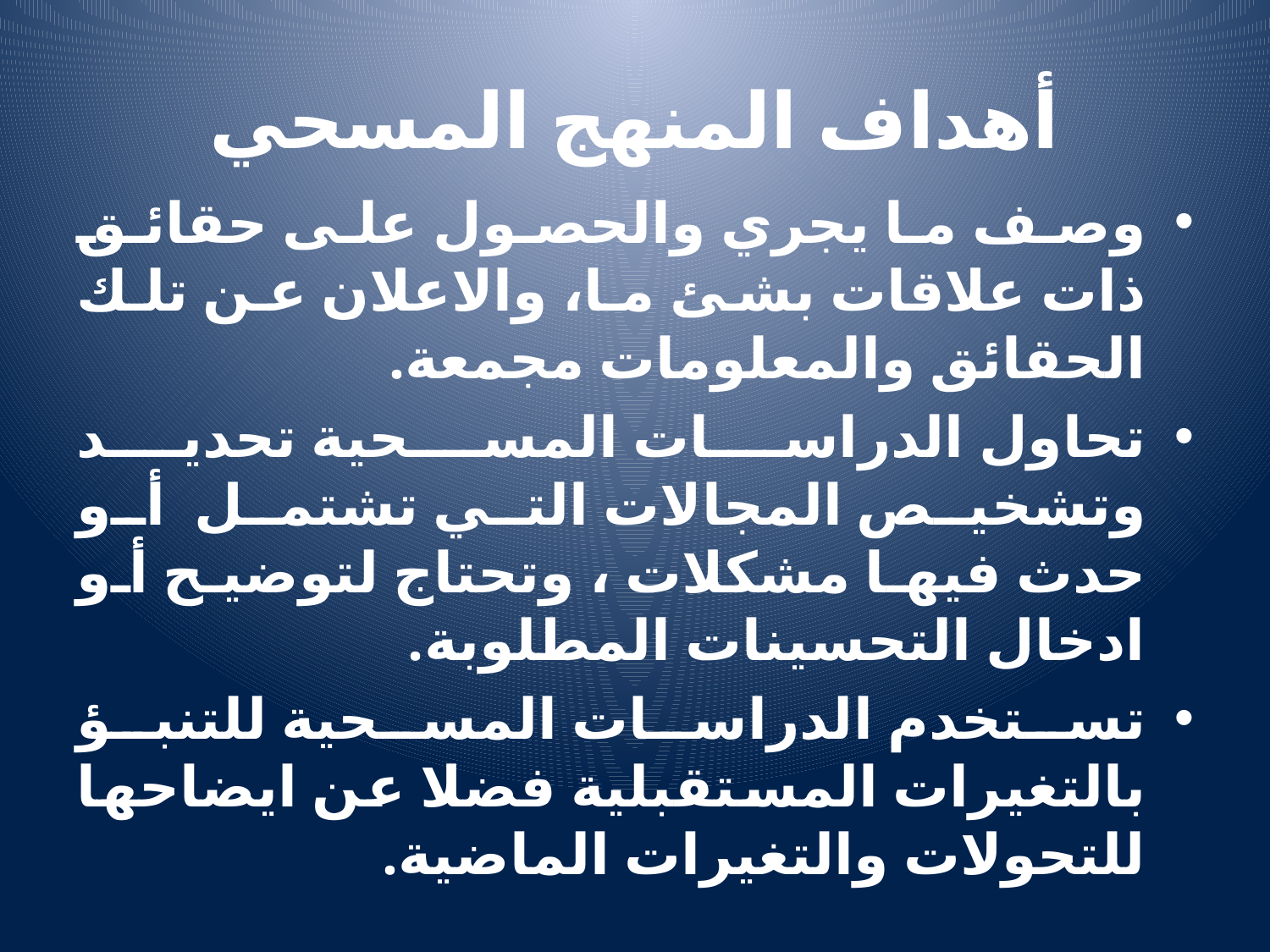

# أهداف المنهج المسحي
وصف ما يجري والحصول على حقائق ذات علاقات بشئ ما، والاعلان عن تلك الحقائق والمعلومات مجمعة.
تحاول الدراسات المسحية تحديد وتشخيص المجالات التي تشتمل  أو حدث فيها مشكلات ، وتحتاج لتوضيح أو ادخال التحسينات المطلوبة.
تستخدم الدراسات المسحية للتنبؤ بالتغيرات المستقبلية فضلا عن ايضاحها للتحولات والتغيرات الماضية.